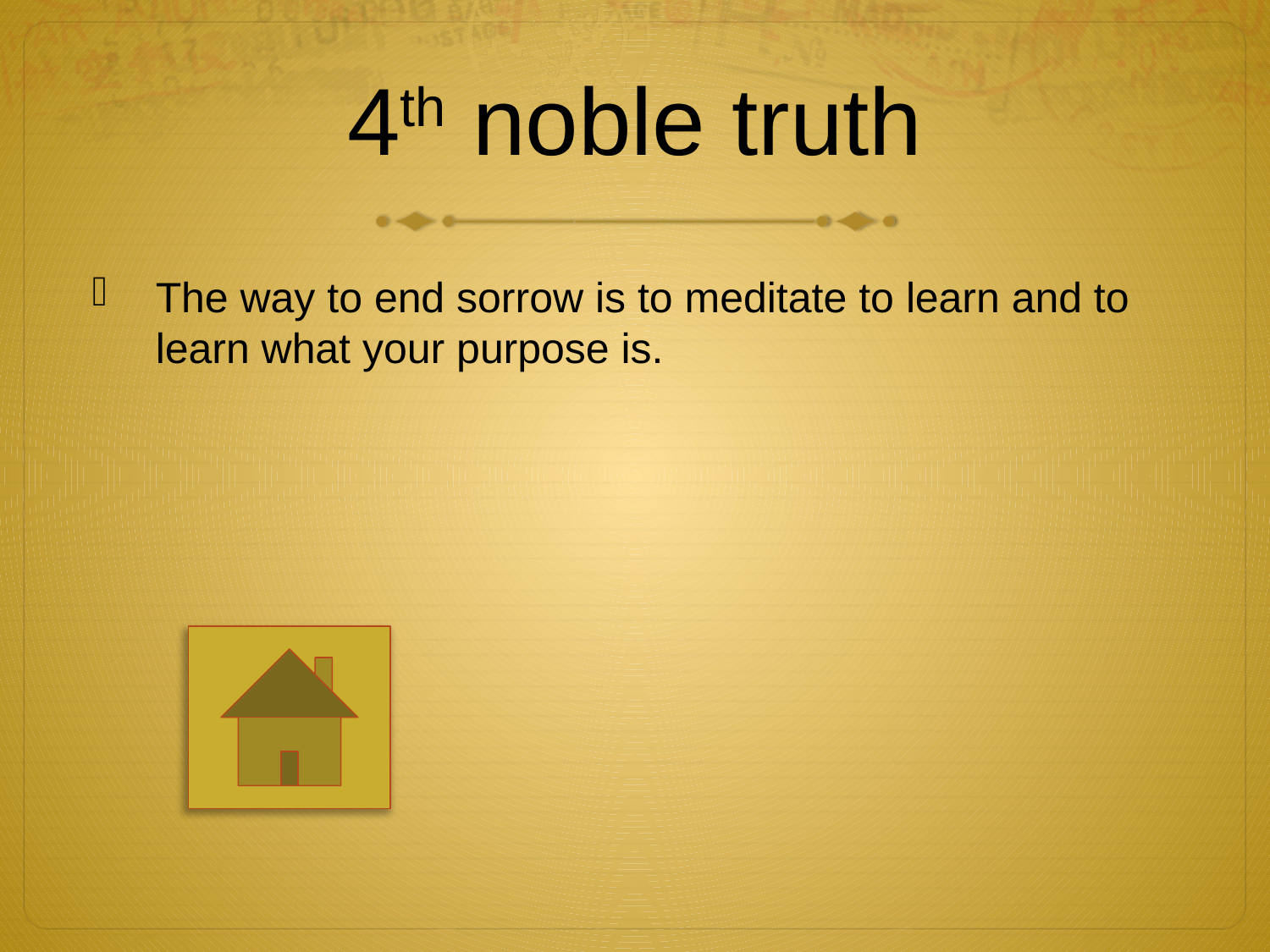

# 4th noble truth
The way to end sorrow is to meditate to learn and to learn what your purpose is.